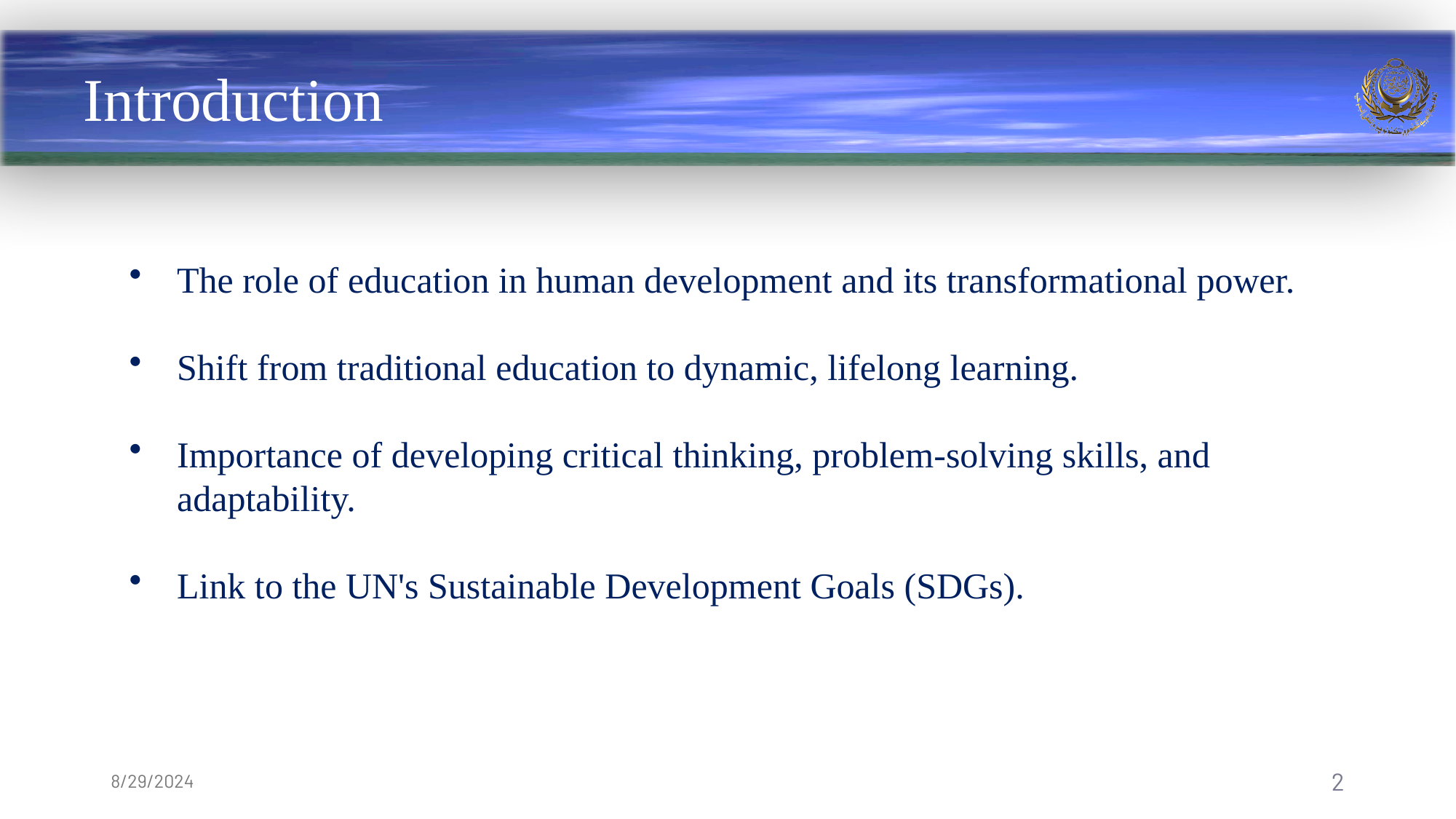

# Introduction
The role of education in human development and its transformational power.

Shift from traditional education to dynamic, lifelong learning.

Importance of developing critical thinking, problem-solving skills, and adaptability.

Link to the UN's Sustainable Development Goals (SDGs).
8/29/2024

2